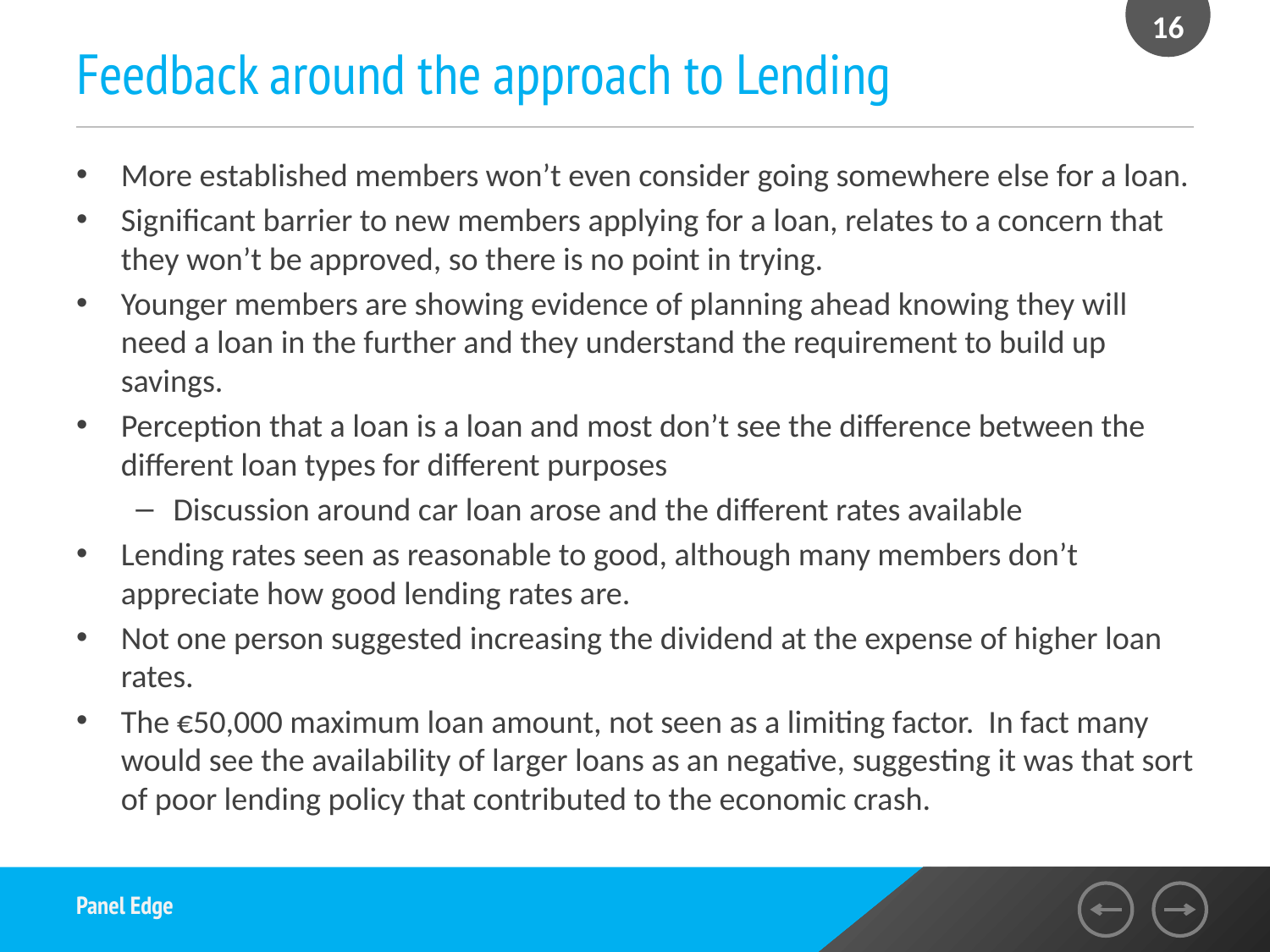

16
# Feedback around the approach to Lending
More established members won’t even consider going somewhere else for a loan.
Significant barrier to new members applying for a loan, relates to a concern that they won’t be approved, so there is no point in trying.
Younger members are showing evidence of planning ahead knowing they will need a loan in the further and they understand the requirement to build up savings.
Perception that a loan is a loan and most don’t see the difference between the different loan types for different purposes
Discussion around car loan arose and the different rates available
Lending rates seen as reasonable to good, although many members don’t appreciate how good lending rates are.
Not one person suggested increasing the dividend at the expense of higher loan rates.
The €50,000 maximum loan amount, not seen as a limiting factor.  In fact many would see the availability of larger loans as an negative, suggesting it was that sort of poor lending policy that contributed to the economic crash.

Panel Edge